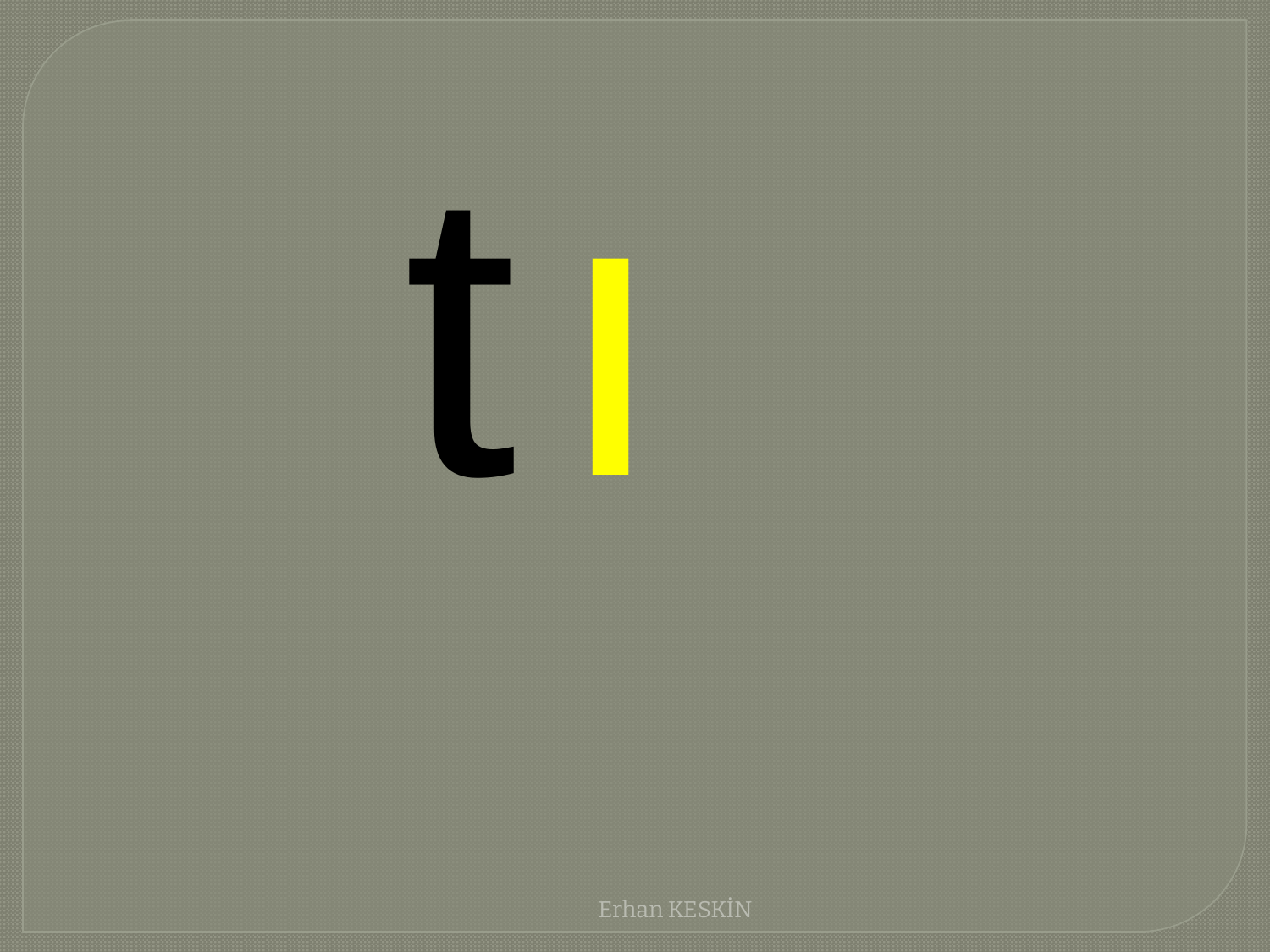

| t |
| --- |
| ı |
| --- |
Erhan KESKİN